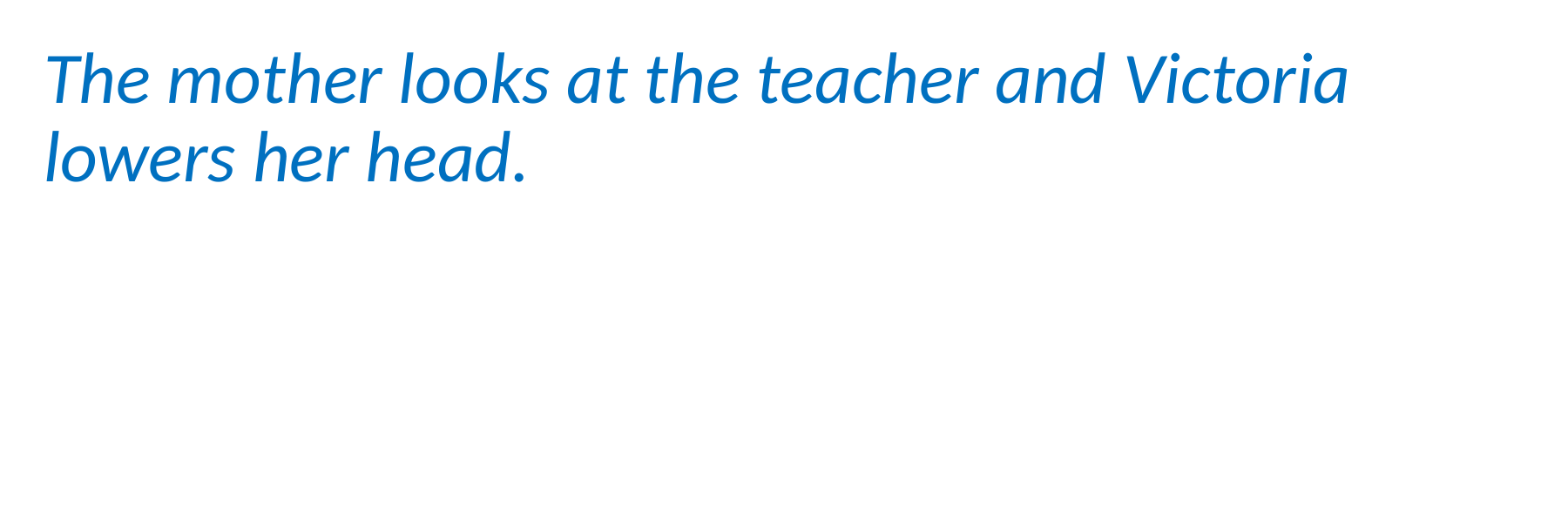

The mother looks at the teacher and Victoria lowers her head.